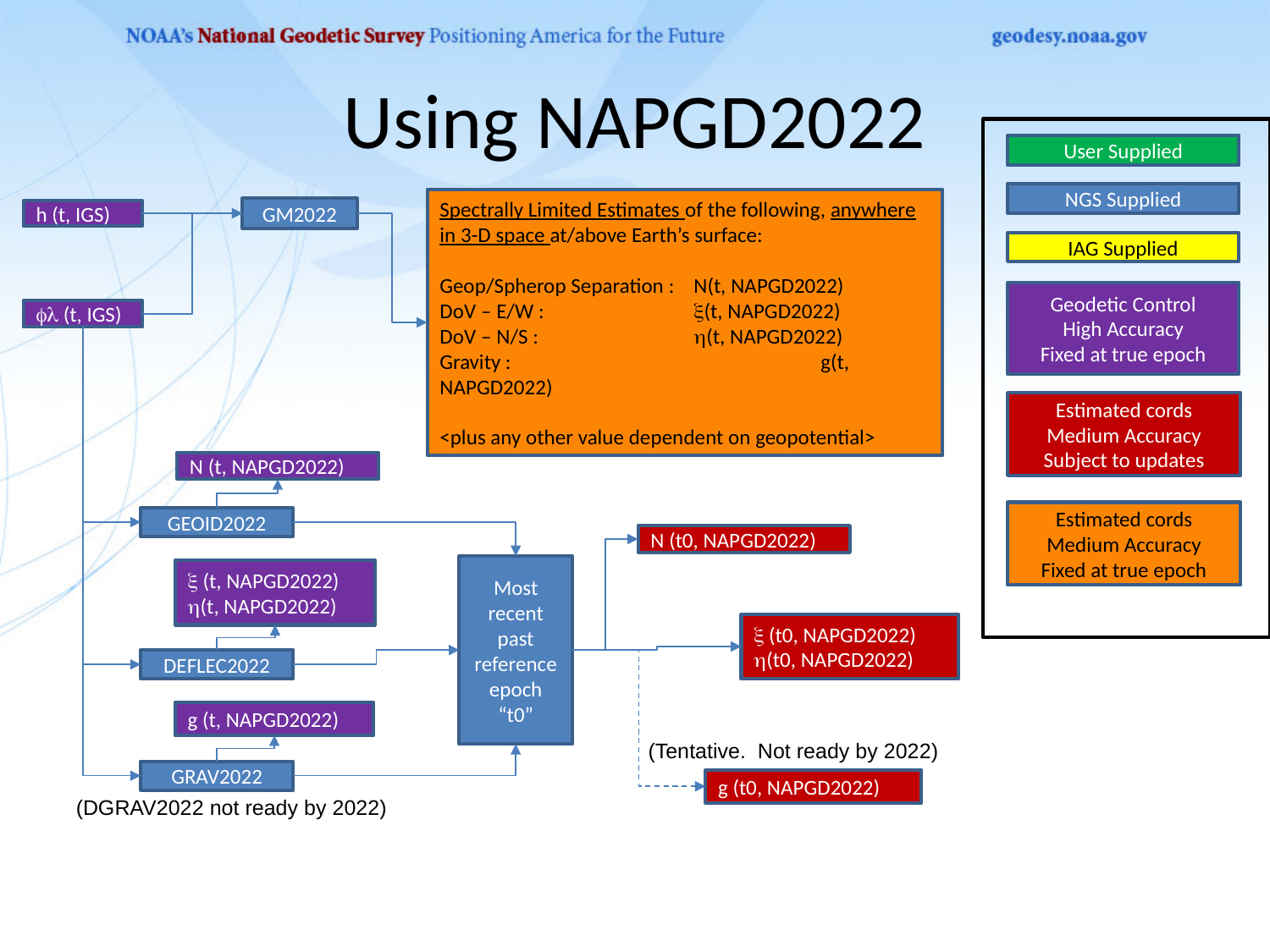

Using NAPGD2022

User Supplied
NGS Supplied
Spectrally Limited Estimates of the following, anywhere in 3-D space at/above Earth’s surface:

Geop/Spherop Separation : 	N(t, NAPGD2022)
DoV – E/W : 		ξ(t, NAPGD2022)
DoV – N/S : 		η(t, NAPGD2022)
Gravity : 			g(t, NAPGD2022)

<plus any other value dependent on geopotential>
GM2022
h (t, IGS)
IAG Supplied
Geodetic Control
High Accuracy
Fixed at true epoch
φλ (t, IGS)
Estimated cords
Medium Accuracy
Subject to updates
N (t, NAPGD2022)
Estimated cords
Medium Accuracy
Fixed at true epoch
GEOID2022
N (t0, NAPGD2022)
Most recent past reference epoch “t0”
ξ (t, NAPGD2022)
η(t, NAPGD2022)
ξ (t0, NAPGD2022)
η(t0, NAPGD2022)
DEFLEC2022
g (t, NAPGD2022)
(Tentative.  Not ready by 2022)
GRAV2022
g (t0, NAPGD2022)
(DGRAV2022 not ready by 2022)